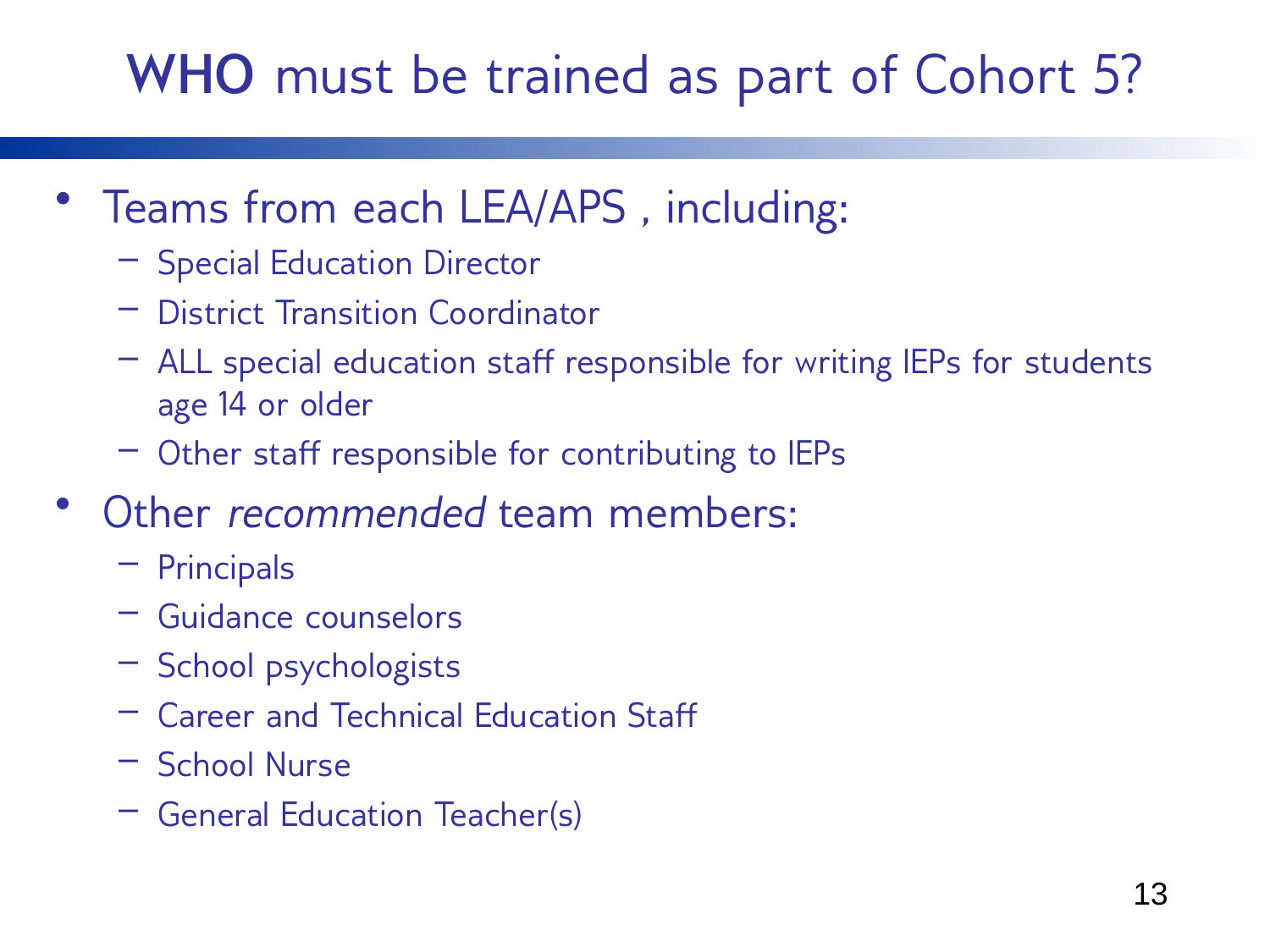

# WHO must be trained as part of Cohort 5?
Teams from each LEA/APS , including:
Special Education Director
District Transition Coordinator
ALL special education staff responsible for writing IEPs for students age 14 or older
Other staff responsible for contributing to IEPs
Other recommended team members:
Principals
Guidance counselors
School psychologists
Career and Technical Education Staff
School Nurse
General Education Teacher(s)
13